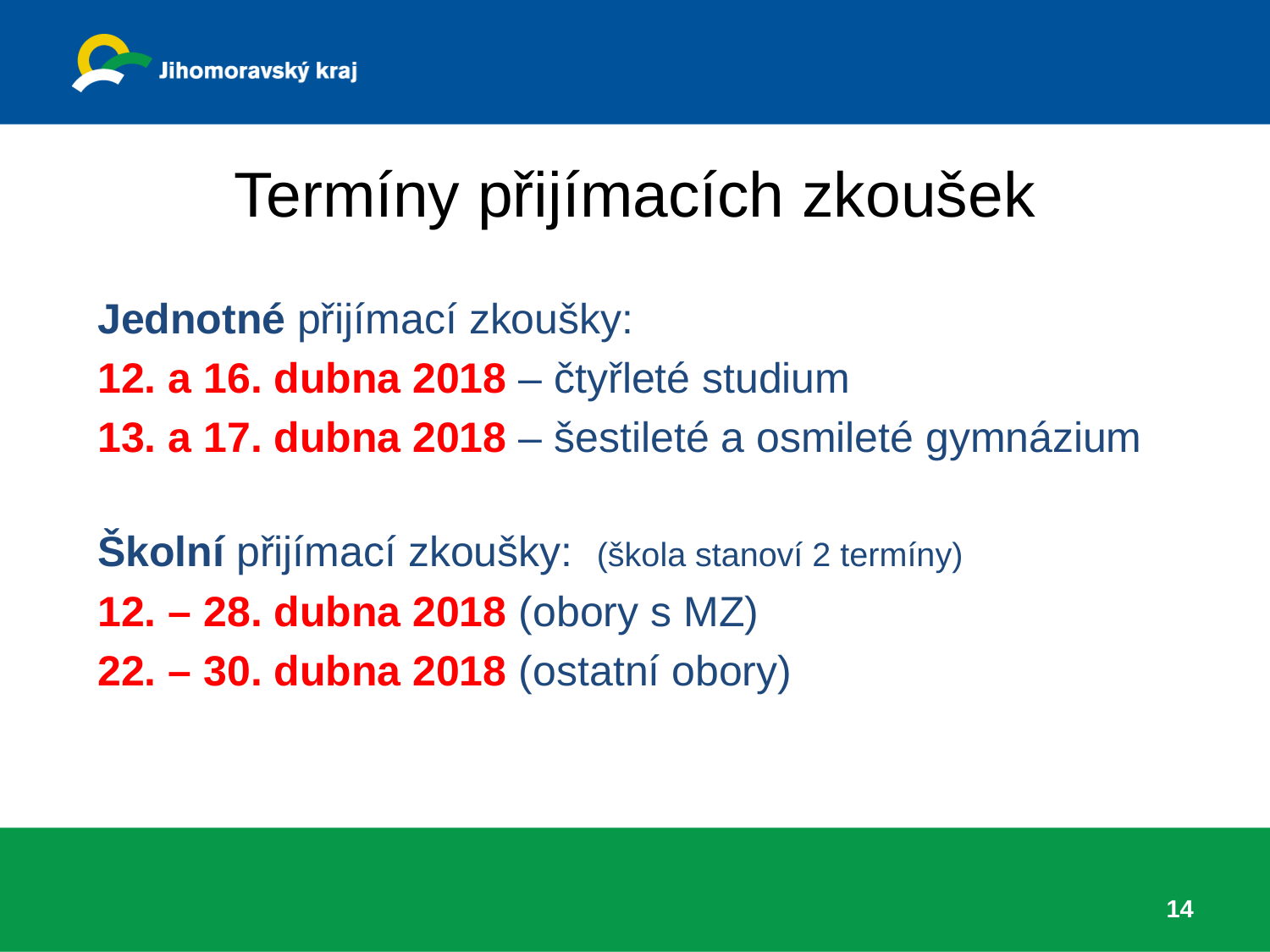

# Termíny přijímacích zkoušek

Jednotné přijímací zkoušky:
12. a 16. dubna 2018 – čtyřleté studium
13. a 17. dubna 2018 – šestileté a osmileté gymnázium

Školní přijímací zkoušky:  (škola stanoví 2 termíny)
12. – 28. dubna 2018 (obory s MZ)
22. – 30. dubna 2018 (ostatní obory)

14